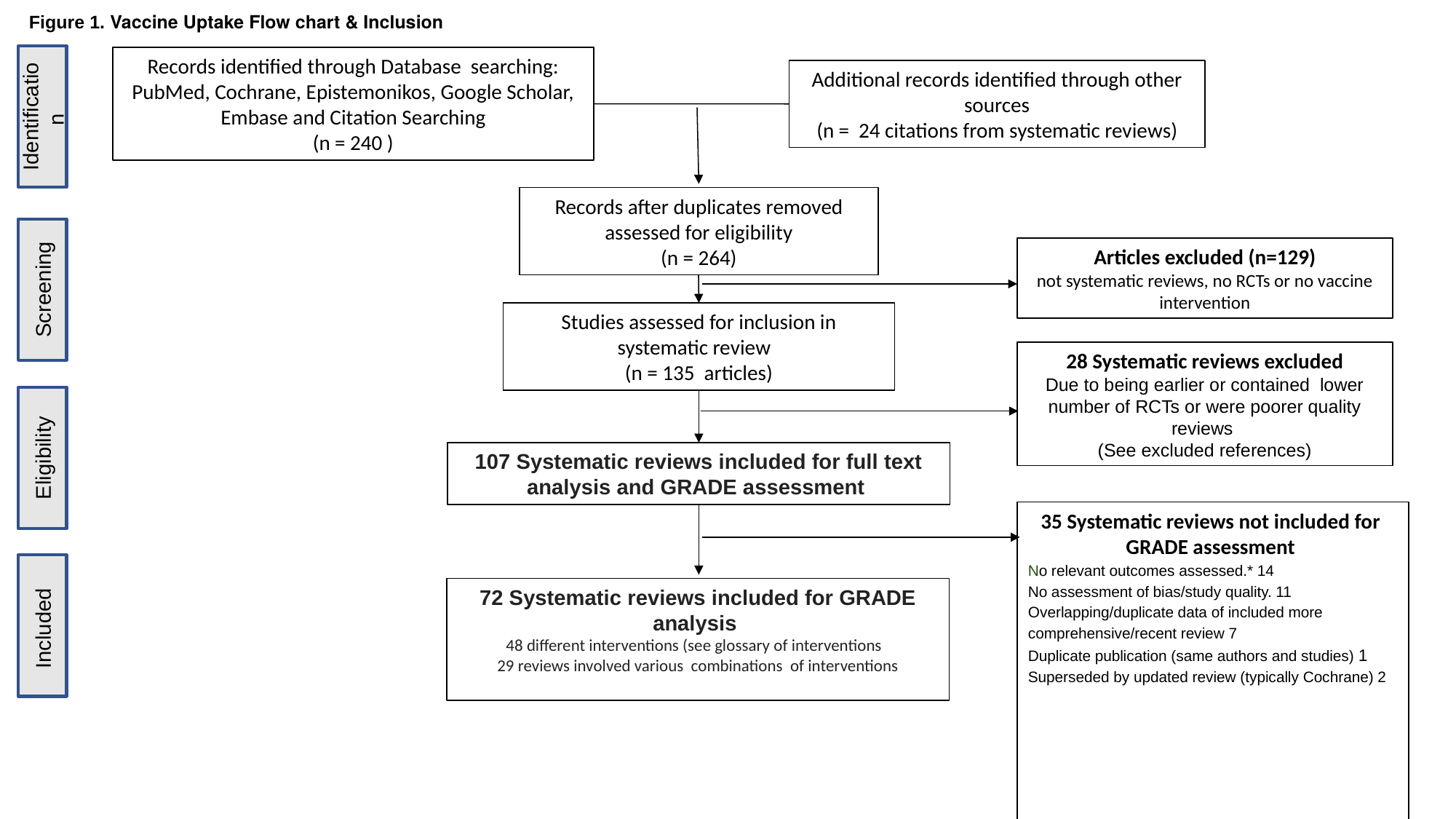

Figure 1. Vaccine Uptake Flow chart & Inclusion
Records identified through Database  searching: PubMed, Cochrane, Epistemonikos, Google Scholar, Embase and Citation Searching
(n = 240 )
Additional records identified through other sources
(n =  24 citations from systematic reviews)
Identification
Records after duplicates removed assessed for eligibility
(n = 264)
Articles excluded (n=129)
not systematic reviews, no RCTs or no vaccine intervention
Screening
Studies assessed for inclusion in systematic review  
(n = 135  articles)
28 Systematic reviews excluded
Due to being earlier or contained  lower number of RCTs or were poorer quality reviews
(See excluded references)

Eligibility
107 Systematic reviews included for full text analysis and GRADE assessment
35 Systematic reviews not included for  GRADE assessment
No relevant outcomes assessed.* 14
No assessment of bias/study quality. 11
Overlapping/duplicate data of included more comprehensive/recent review 7
Duplicate publication (same authors and studies) 1
Superseded by updated review (typically Cochrane) 2

72 Systematic reviews included for GRADE analysis
48 different interventions (see glossary of interventions
29 reviews involved various  combinations  of interventions

Included